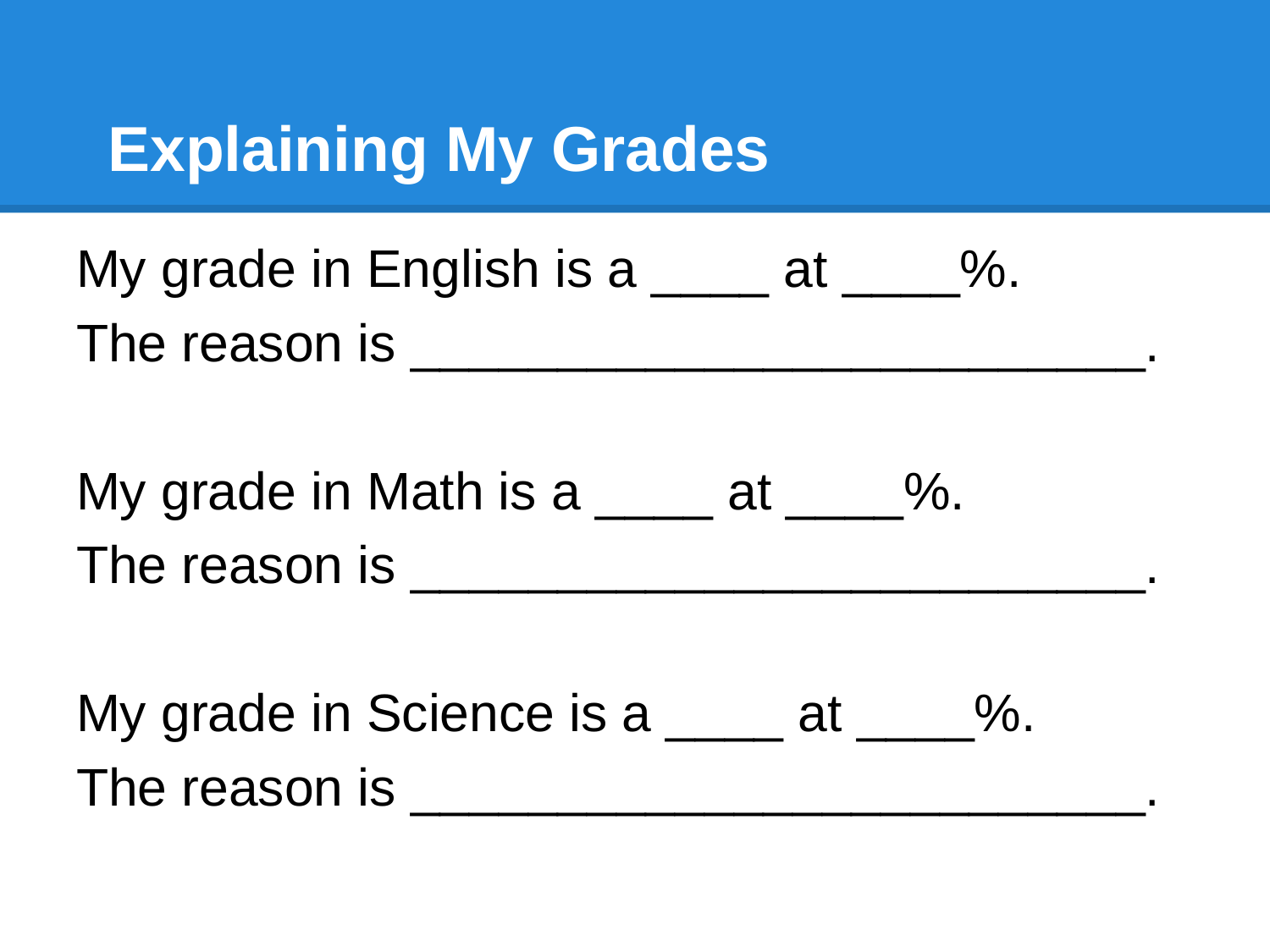

# Explaining My Grades
My grade in English is a ____ at ____%.
The reason is _________________________.

My grade in Math is a ____ at ____%.
The reason is _________________________.

My grade in Science is a ____ at ____%.
The reason is _________________________.